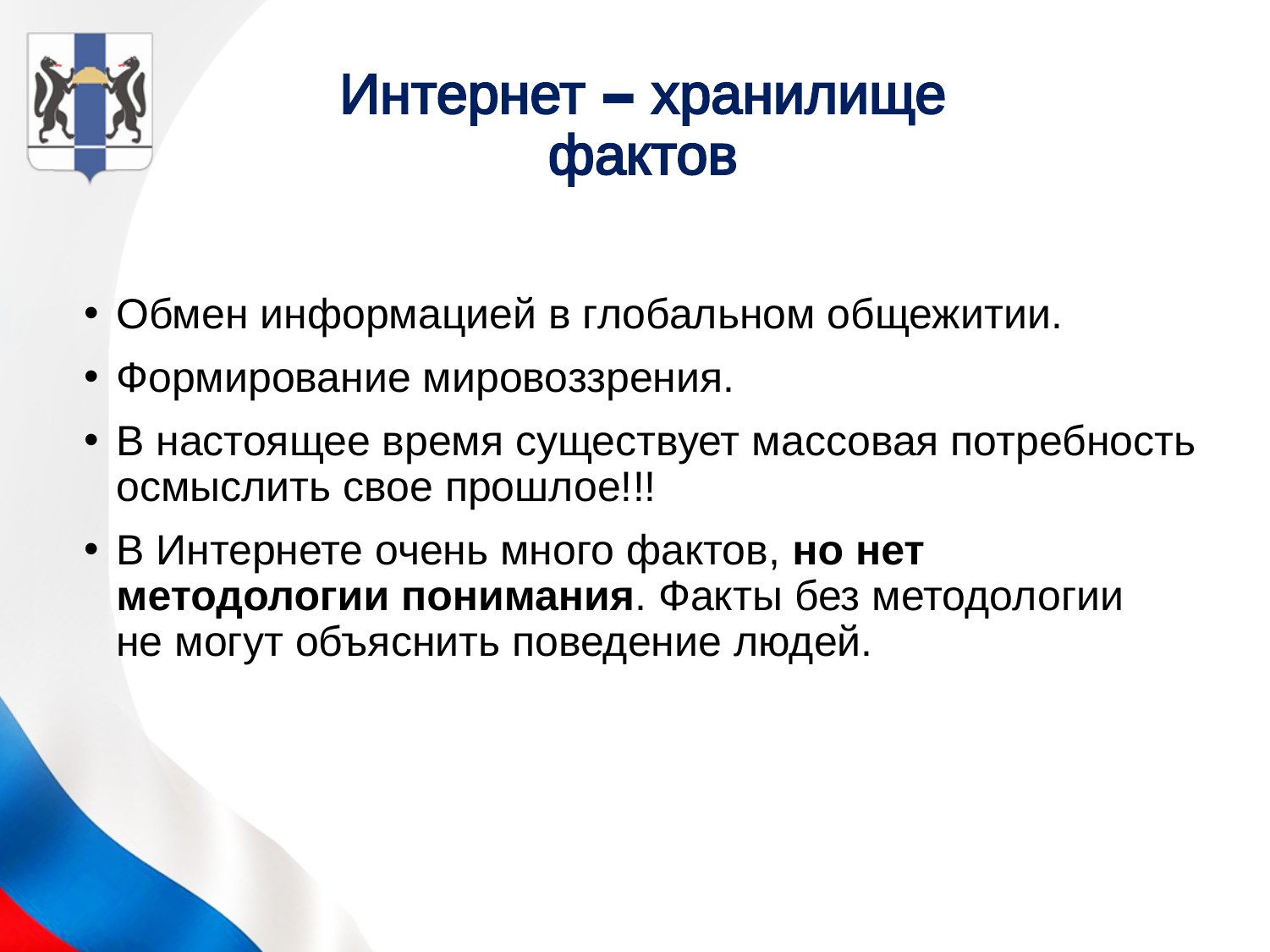

# Интернет – хранилище фактов
Обмен информацией в глобальном общежитии.
Формирование мировоззрения.
В настоящее время существует массовая потребность осмыслить свое прошлое!!!
В Интернете очень много фактов, но нет методологии понимания. Факты без методологии
не могут объяснить поведение людей.